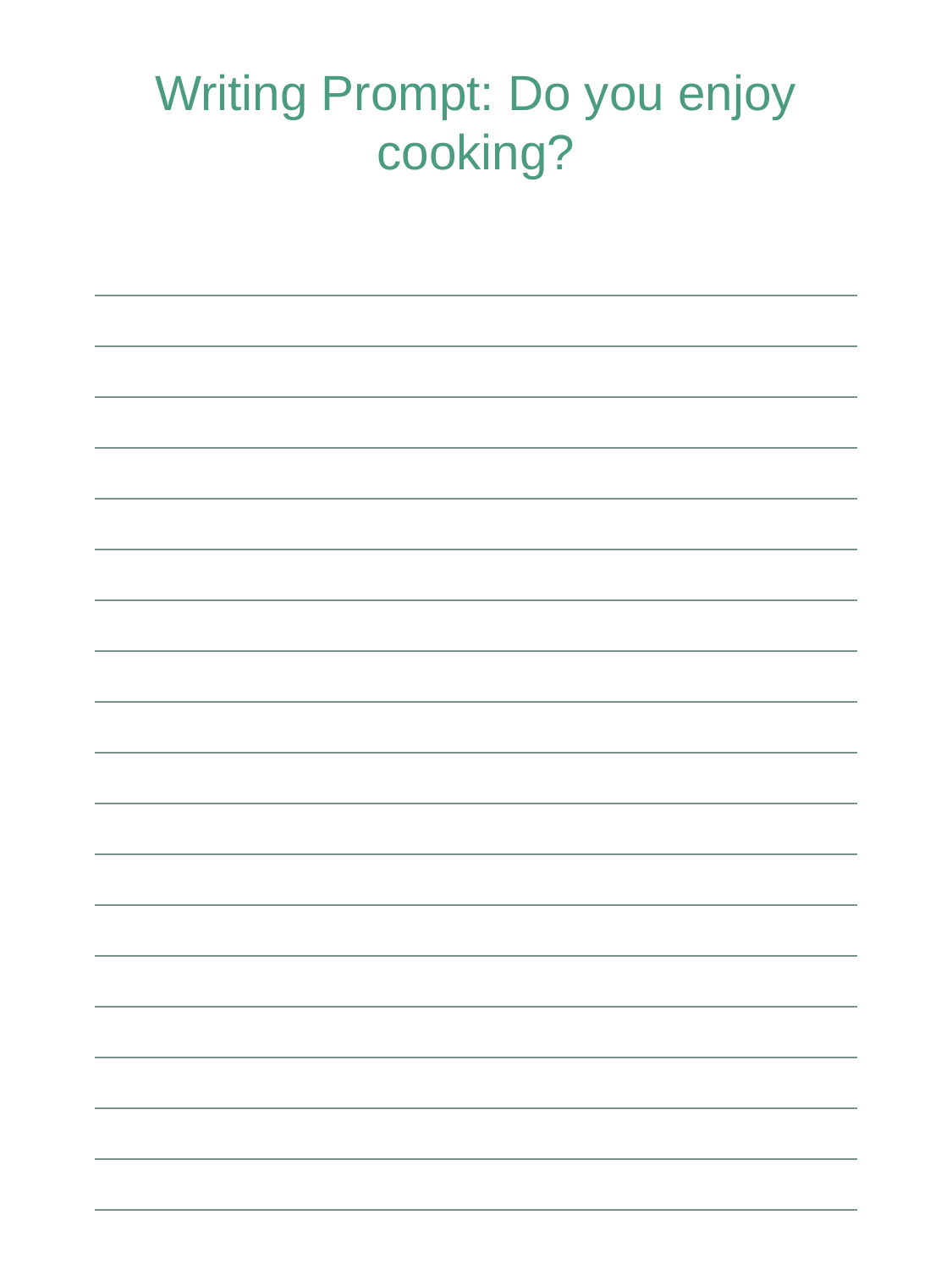

Writing Prompt: Do you enjoy cooking?
|  |
| --- |
|  |
|  |
|  |
|  |
|  |
|  |
|  |
|  |
|  |
|  |
|  |
|  |
|  |
|  |
|  |
|  |
|  |